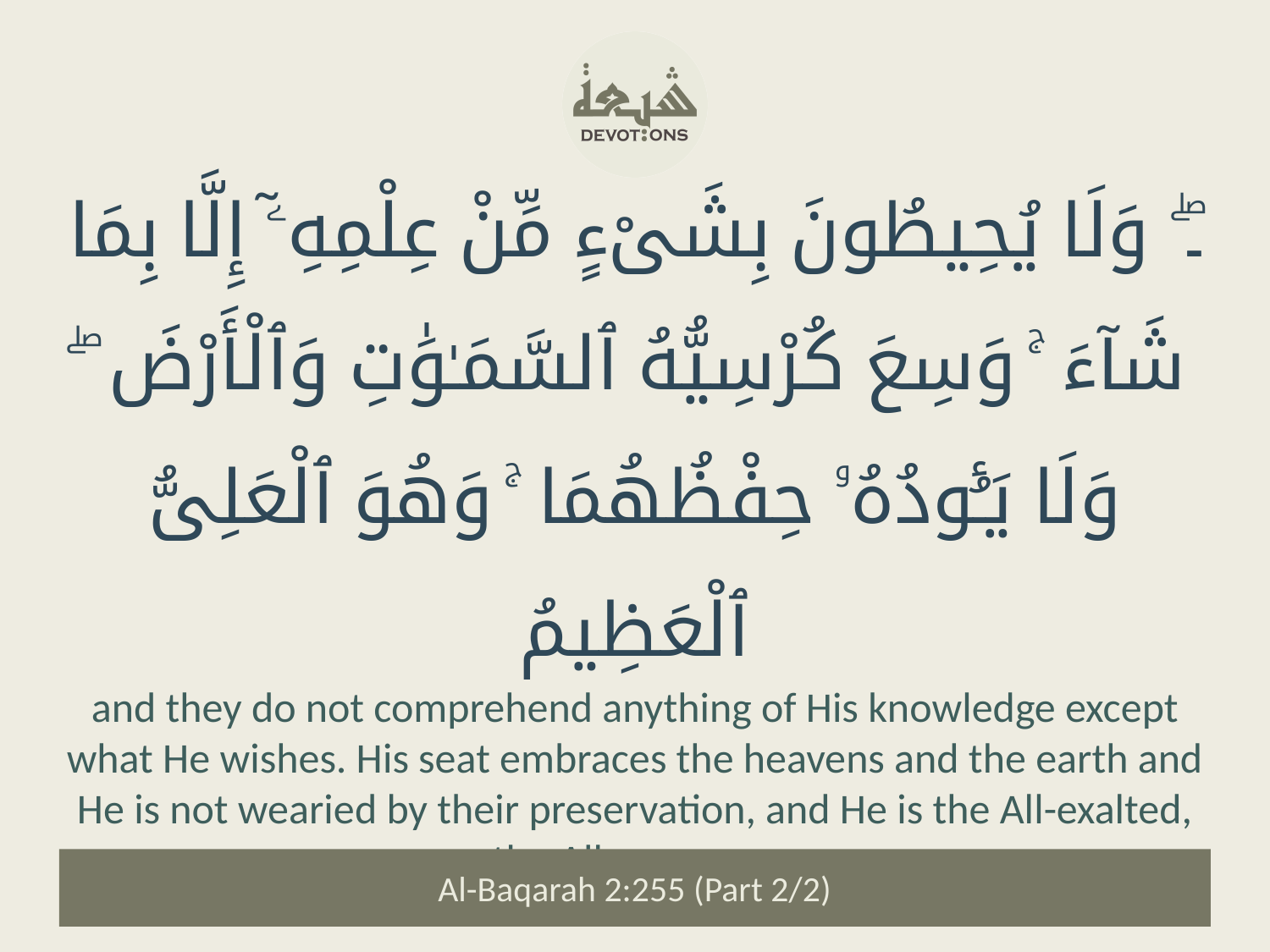

۔ۖ  وَلَا يُحِيطُونَ بِشَىْءٍ مِّنْ عِلْمِهِۦٓ إِلَّا بِمَا شَآءَ ۚ وَسِعَ كُرْسِيُّهُ ٱلسَّمَـٰوَٰتِ وَٱلْأَرْضَ ۖ وَلَا يَـُٔودُهُۥ حِفْظُهُمَا ۚ وَهُوَ ٱلْعَلِىُّ ٱلْعَظِيمُ
and they do not comprehend anything of His knowledge except what He wishes. His seat embraces the heavens and the earth and He is not wearied by their preservation, and He is the All-exalted, the All-supreme.
Al-Baqarah 2:255 (Part 2/2)